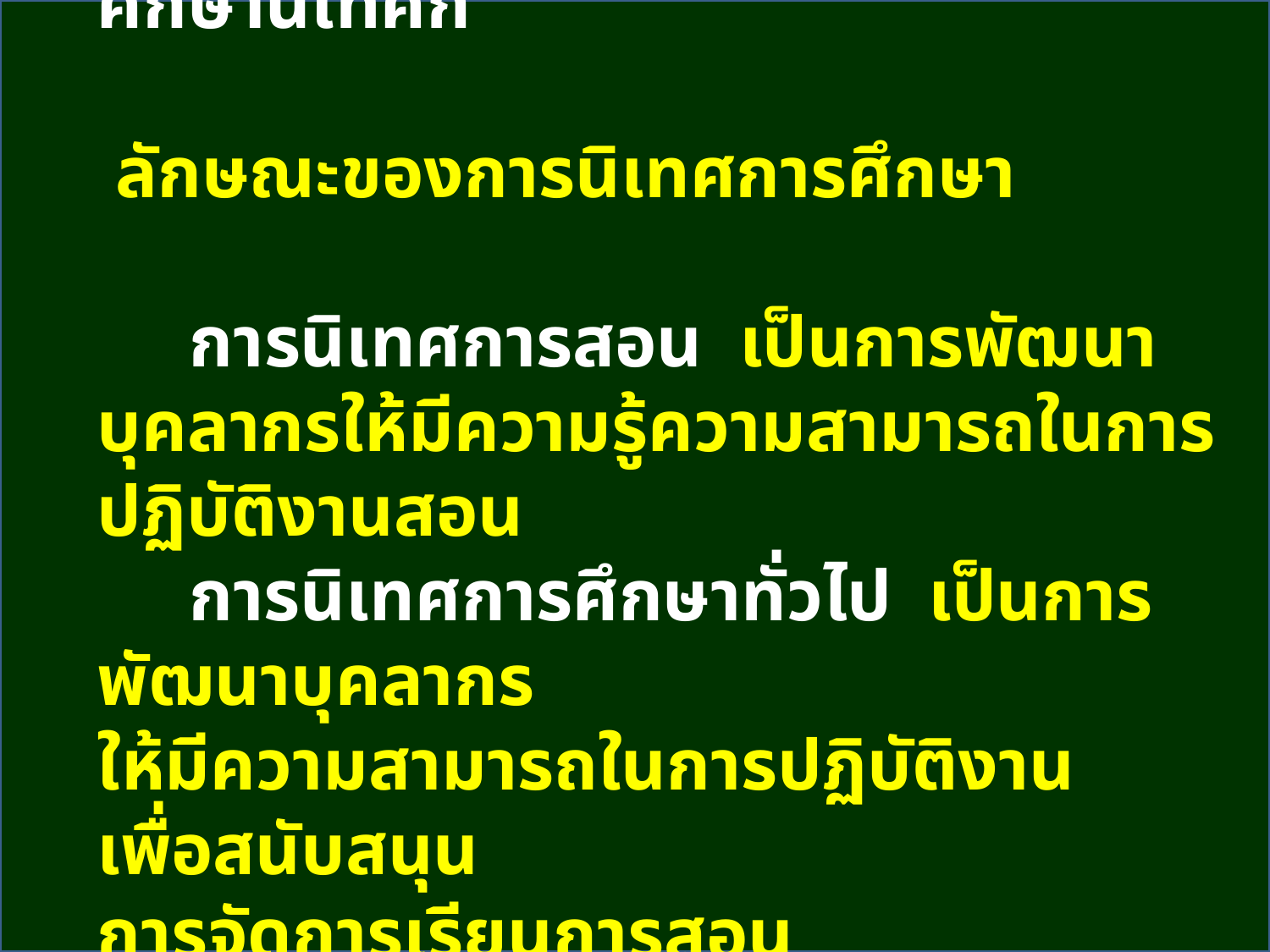

การพัฒนาบทบาทหน้าที่ของศึกษานิเทศก์
 ลักษณะของการนิเทศการศึกษา
     การนิเทศการสอน  เป็นการพัฒนาบุคลากรให้มีความรู้ความสามารถในการปฏิบัติงานสอน
     การนิเทศการศึกษาทั่วไป  เป็นการพัฒนาบุคลากร
ให้มีความสามารถในการปฏิบัติงาน     เพื่อสนับสนุน
การจัดการเรียนการสอน